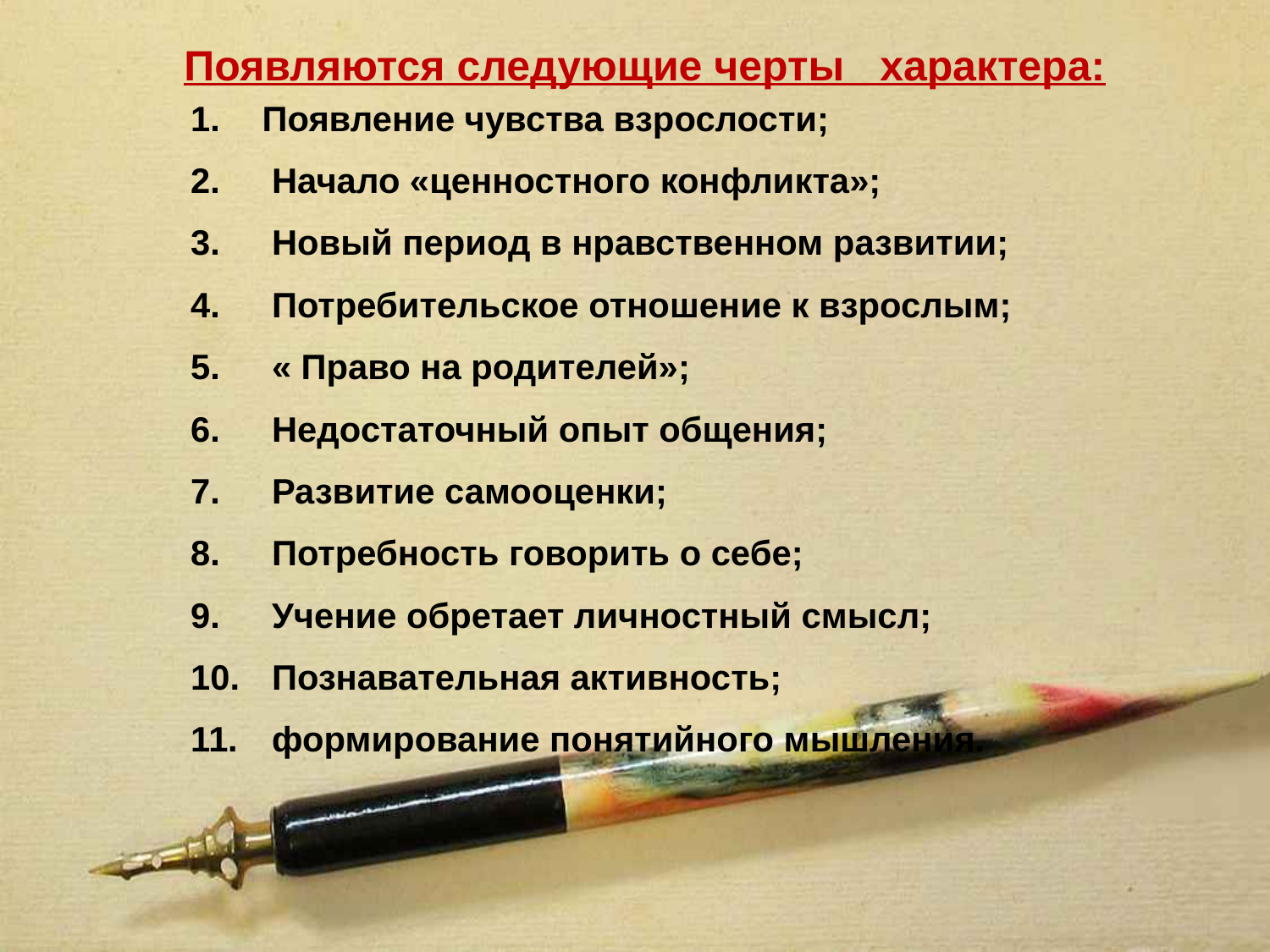

# Появляются следующие черты   характера:
Появление чувства взрослости;
 Начало «ценностного конфликта»;
 Новый период в нравственном развитии;
 Потребительское отношение к взрослым;
 « Право на родителей»;
 Недостаточный опыт общения;
 Развитие самооценки;
 Потребность говорить о себе;
 Учение обретает личностный смысл;
 Познавательная активность;
 формирование понятийного мышления.